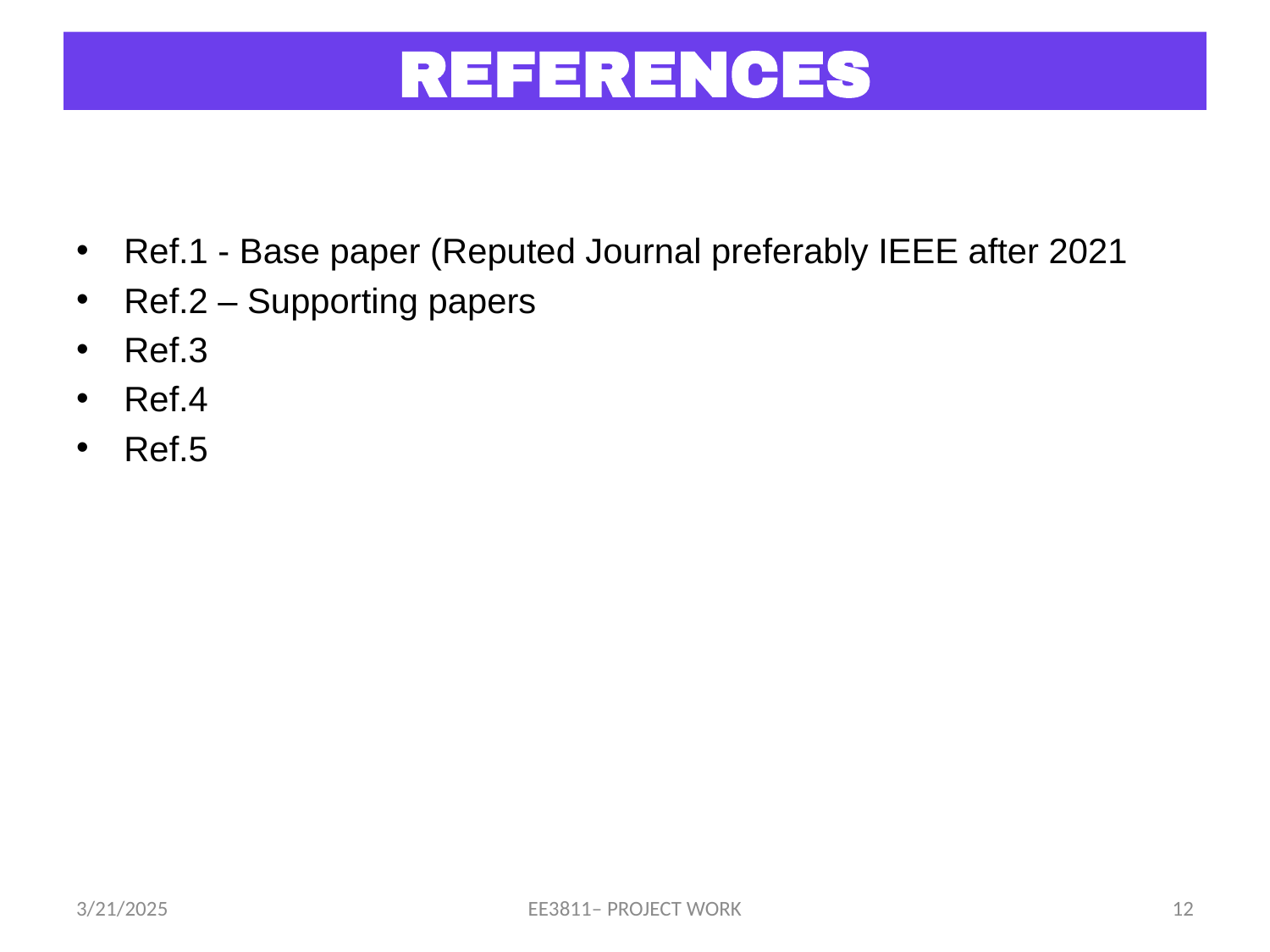

# REFERENCES
Ref.1 - Base paper (Reputed Journal preferably IEEE after 2021
Ref.2 – Supporting papers
Ref.3
Ref.4
Ref.5

3/21/2025
EE3811– PROJECT WORK
12